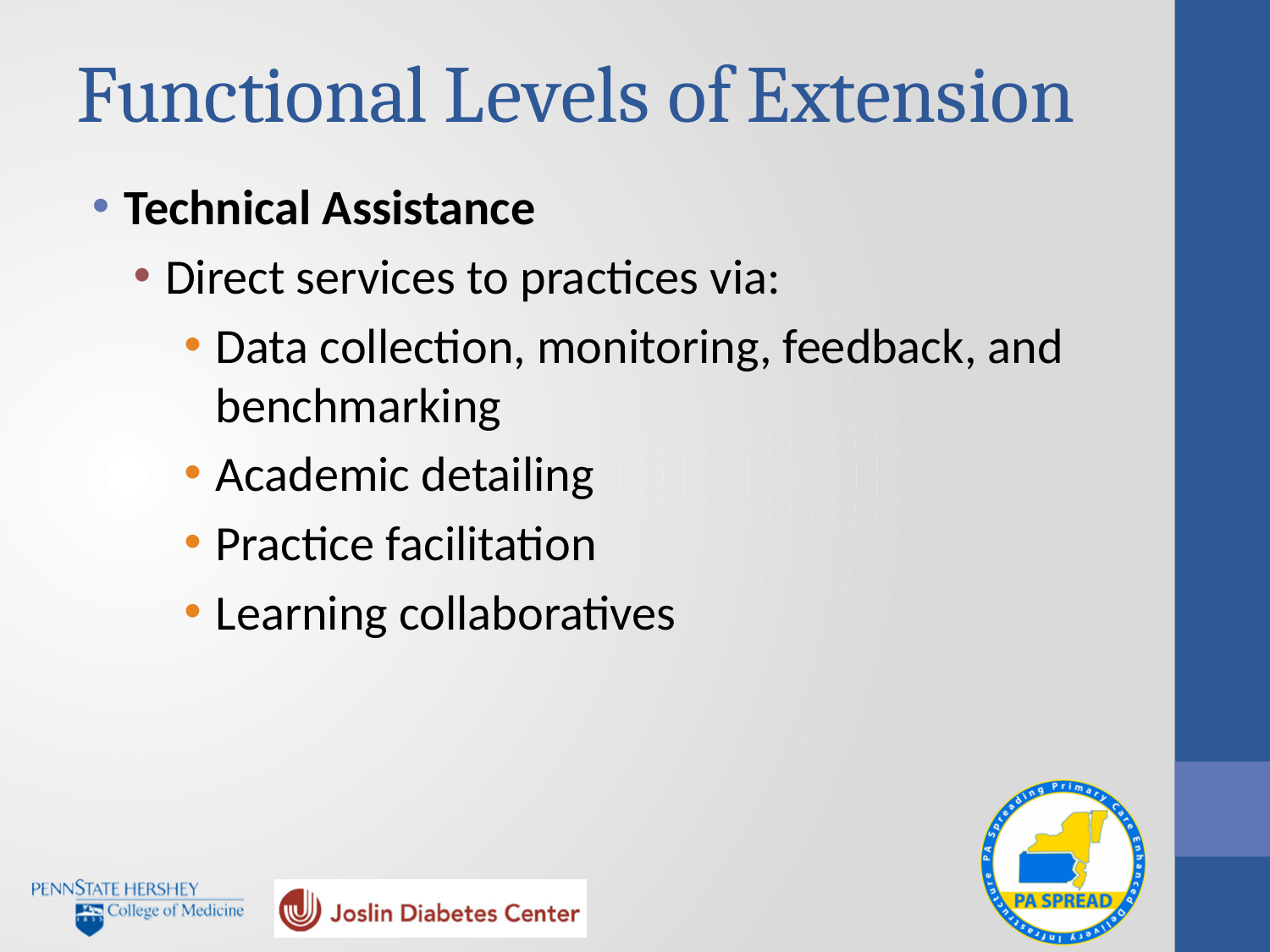

# Functional Levels of Extension
Technical Assistance
Direct services to practices via:
Data collection, monitoring, feedback, and benchmarking
Academic detailing
Practice facilitation
Learning collaboratives